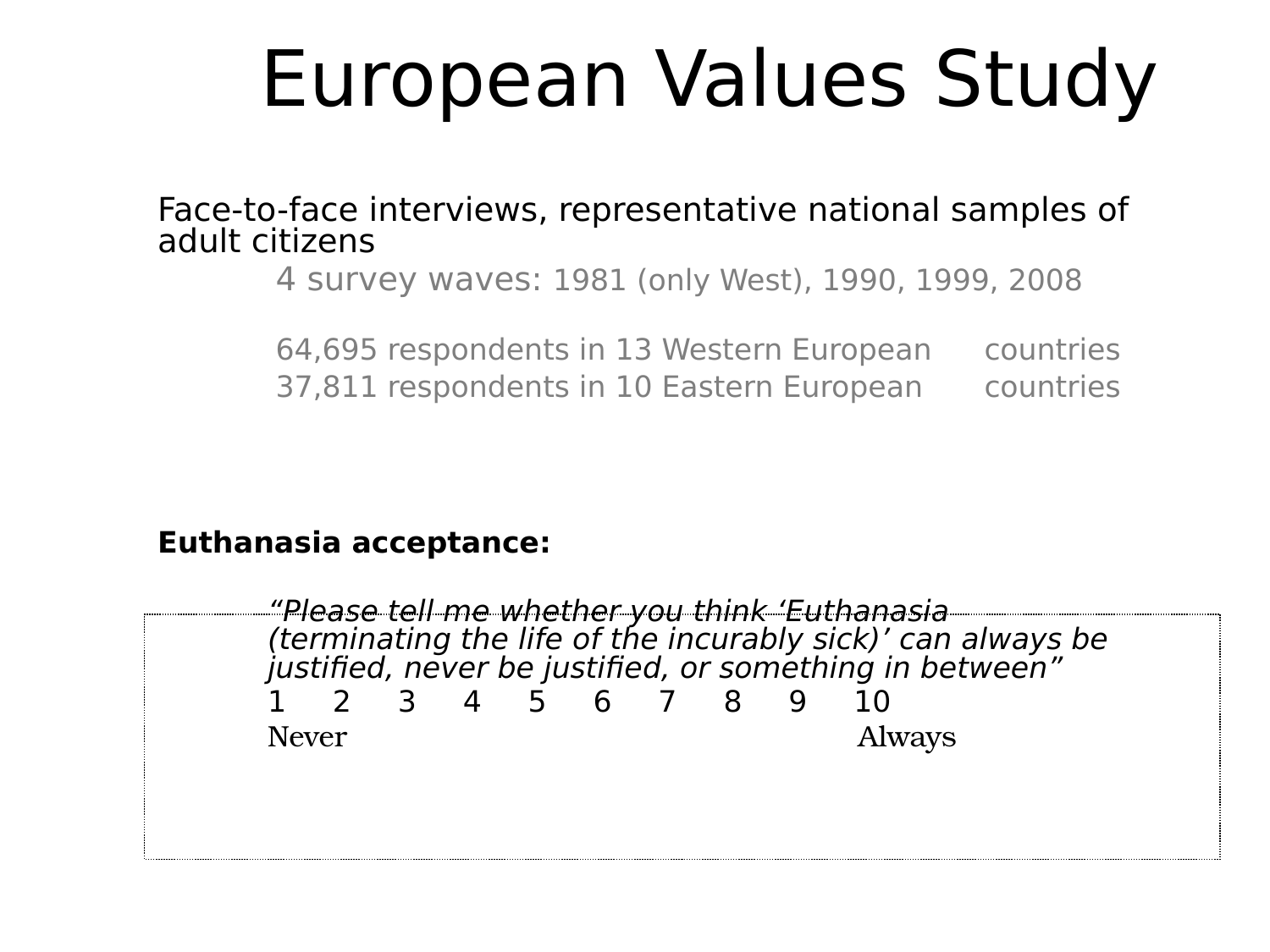

# European Values Study
Face-to-face interviews, representative national samples of adult citizens
										4 survey waves: 1981 (only West), 1990, 1999, 2008

		64,695 respondents in 13 Western European 				countries
		37,811 respondents in 10 Eastern European 				countries

Euthanasia acceptance:

“Please tell me whether you think ‘Euthanasia (terminating the life of the incurably sick)’ can always be justified, never be justified, or something in between”
	1     2     3     4     5     6     7     8     9     10
	Never                                      	 		Always